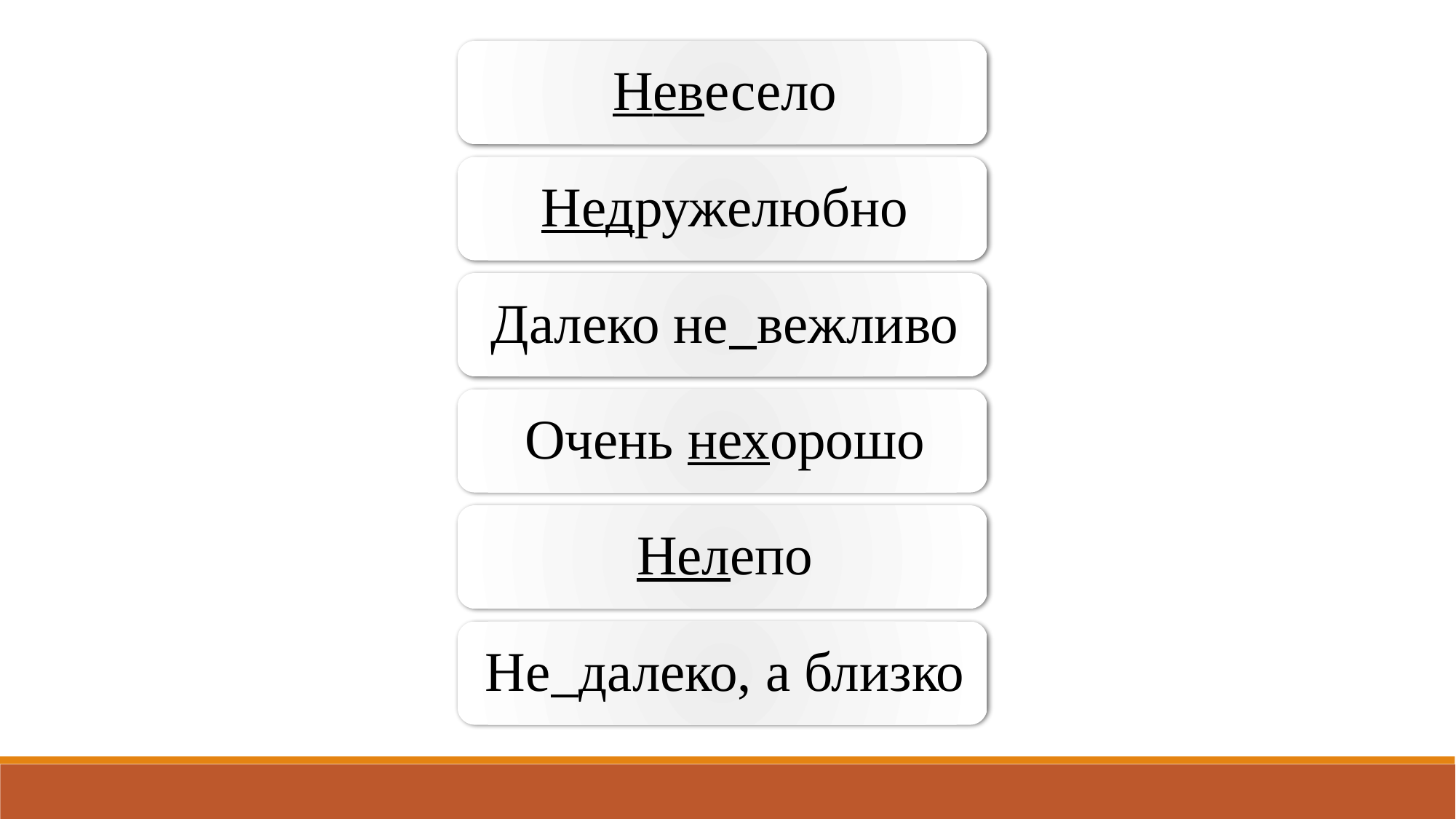

Невесело
Недружелюбно
Далеко не  вежливо
Очень нехорошо
Нелепо
Не  далеко, а близко